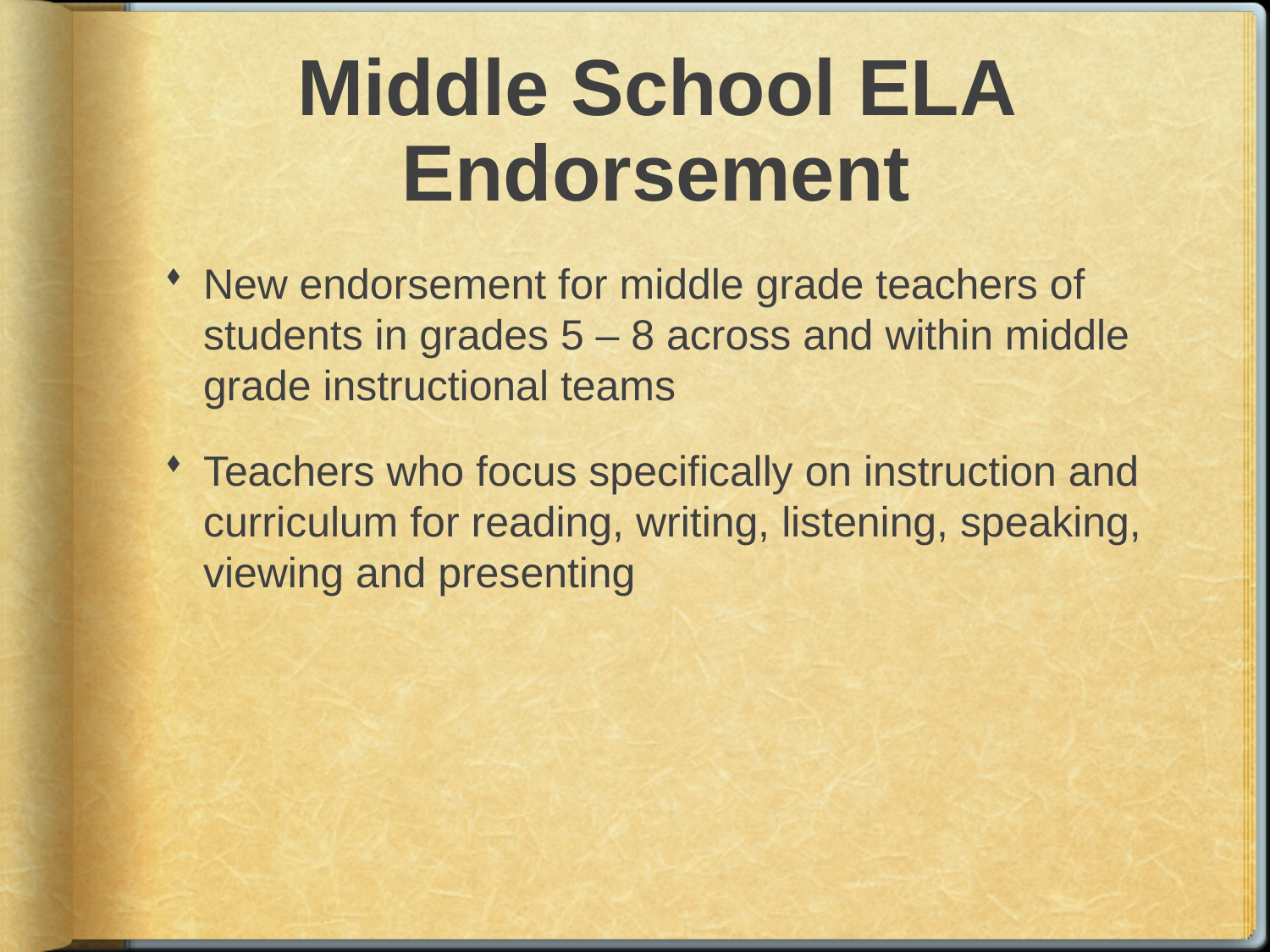

# Middle School ELA Endorsement
New endorsement for middle grade teachers of students in grades 5 – 8 across and within middle grade instructional teams
Teachers who focus specifically on instruction and curriculum for reading, writing, listening, speaking, viewing and presenting